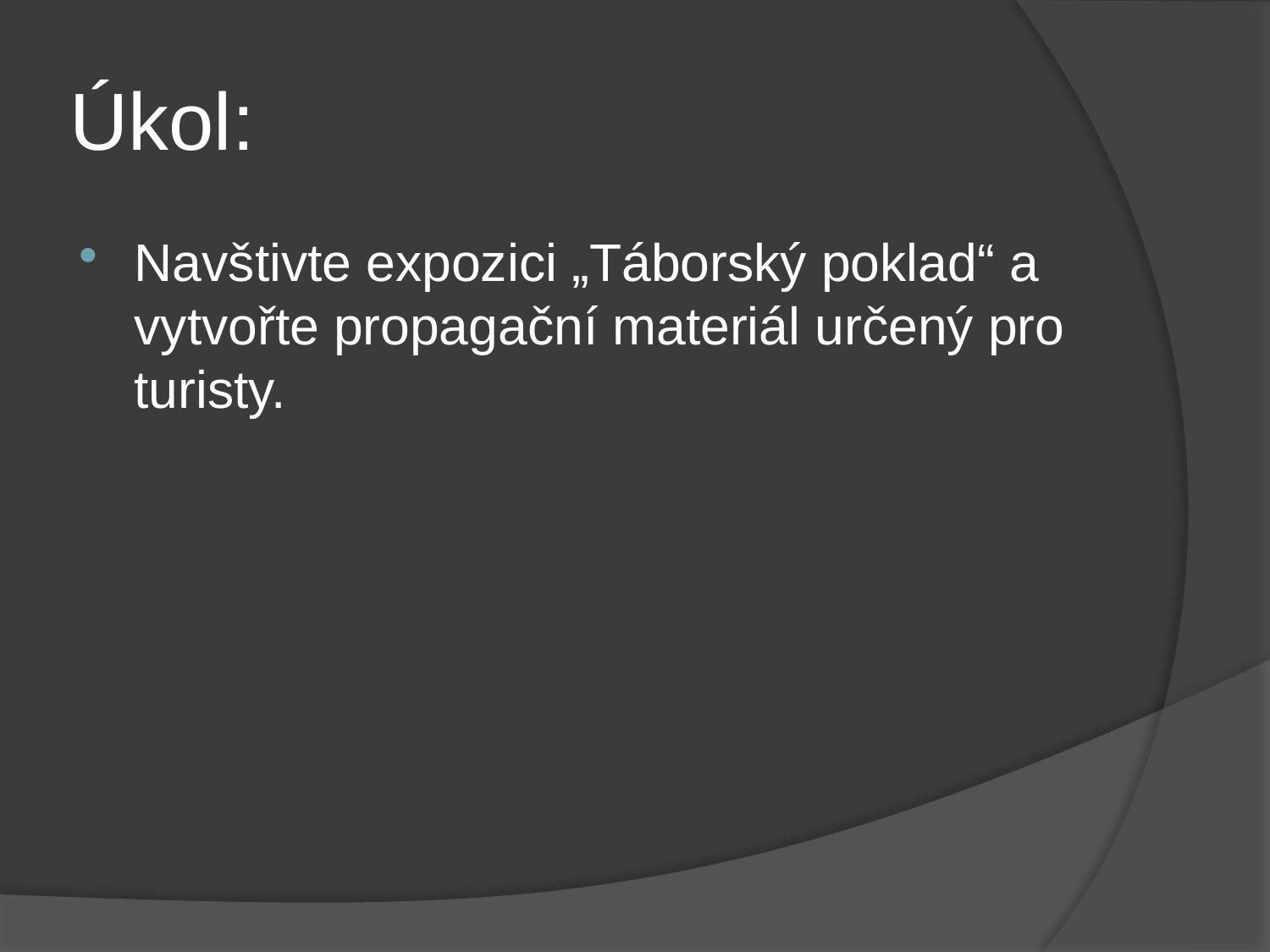

# Úkol:
Navštivte expozici „Táborský poklad“ a vytvořte propagační materiál určený pro turisty.